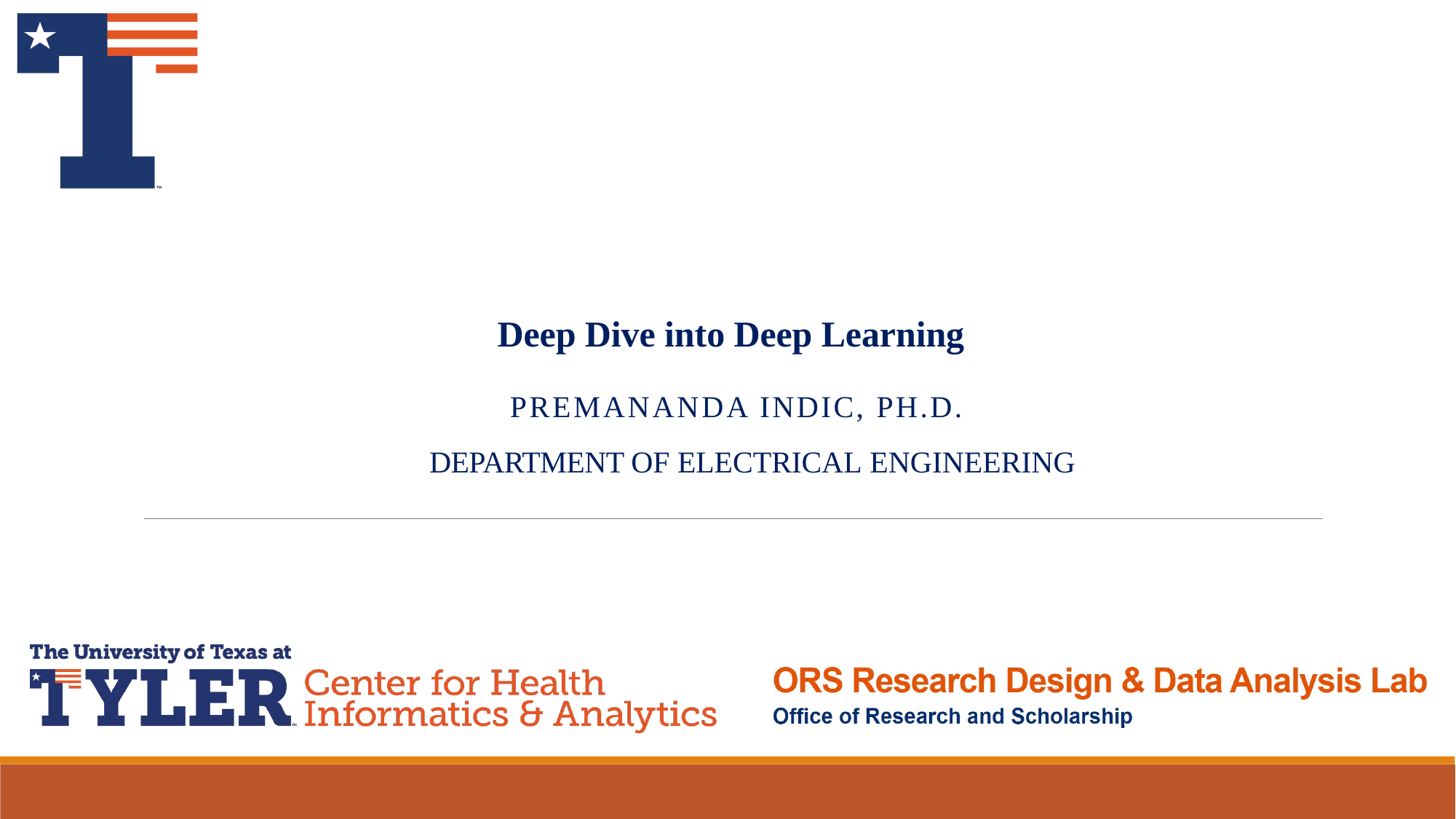

Deep Dive into Deep Learning
PREMANANDA INDIC, PH.D.  DEPARTMENT OF ELECTRICAL ENGINEERING